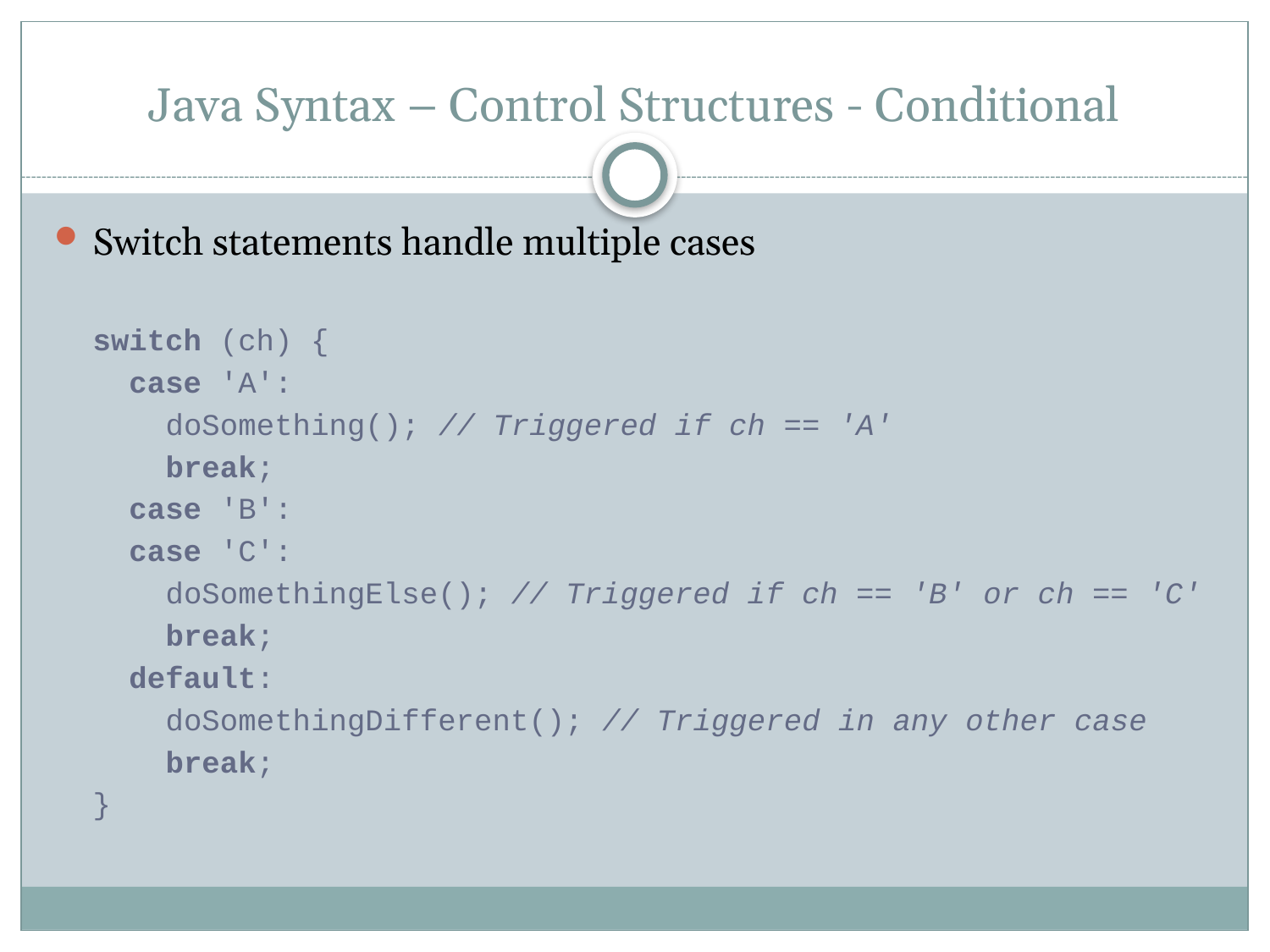

# Java Syntax – Control Structures - Conditional
Switch statements handle multiple cases

switch (ch) {
  case 'A':
    doSomething(); // Triggered if ch == 'A'
    break;
  case 'B':
  case 'C':
    doSomethingElse(); // Triggered if ch == 'B' or ch == 'C'
    break;
  default:
    doSomethingDifferent(); // Triggered in any other case
    break;
}